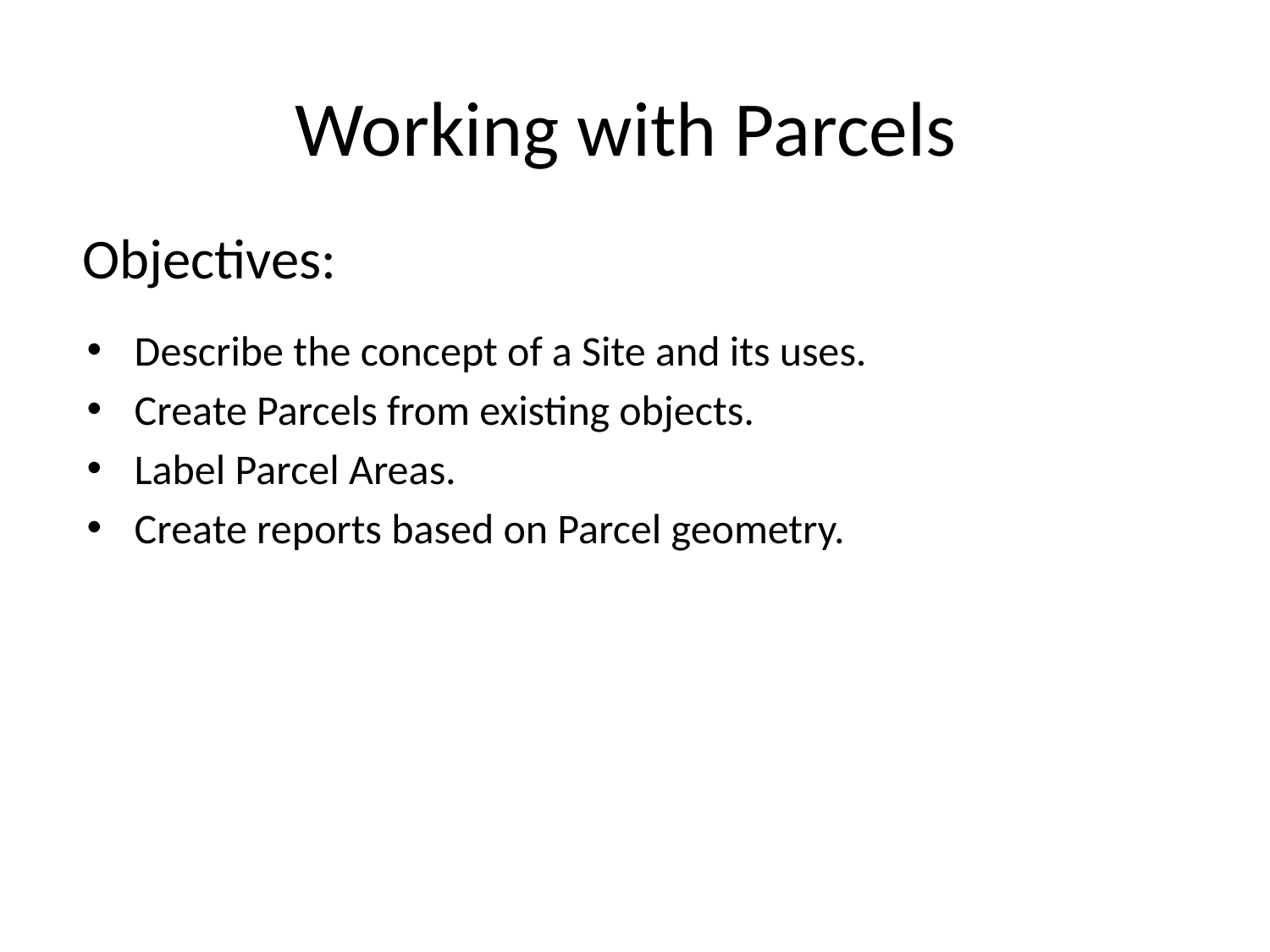

# Working with Parcels
Objectives:
Describe the concept of a Site and its uses.
Create Parcels from existing objects.
Label Parcel Areas.
Create reports based on Parcel geometry.